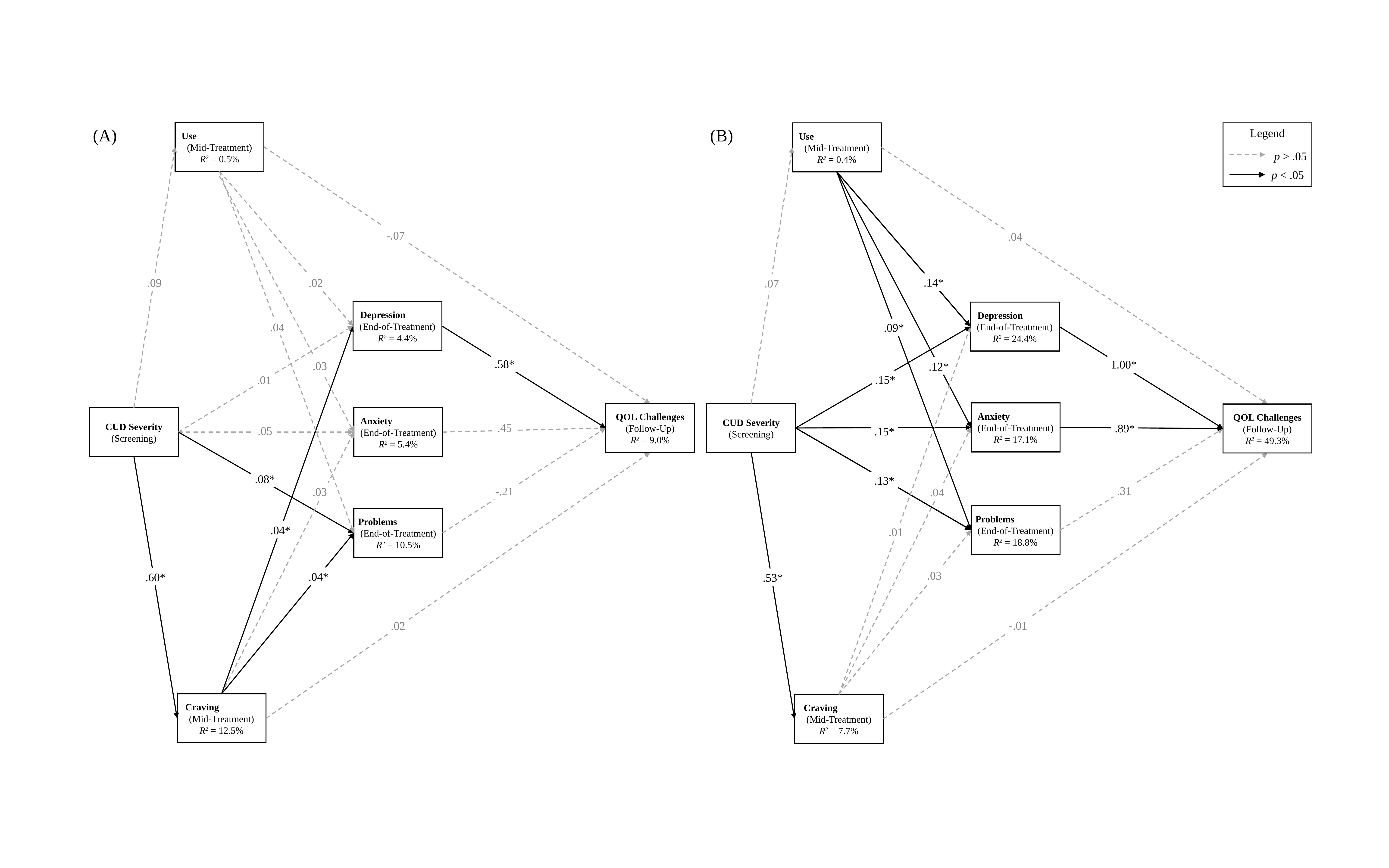

(A)
Use                          (Mid-Treatment)
R2 = 0.5%
(B)

Use                          (Mid-Treatment)
R2 = 0.4%
Legend
p > .05
p < .05
-.07
.04
.14*
.09
.02
.07
Depression             (End-of-Treatment) R2 = 4.4%
Depression             (End-of-Treatment) R2 = 24.4%
.04
.09*
.58*
1.00*
.03
.12*
.15*
.01
Anxiety                   (End-of-Treatment)
R2 = 17.1%
QOL Challenges
(Follow-Up)
R2 = 9.0%
CUD Severity
(Screening)
QOL Challenges
(Follow-Up)
R2 = 49.3%
CUD Severity
(Screening)
Anxiety                   (End-of-Treatment)
R2 = 5.4%
.45
.89*
.05
.15*
.08*
.13*
.31
-.21
.03
.04
Problems                  (End-of-Treatment) R2 = 18.8%
Problems                  (End-of-Treatment) R2 = 10.5%
.04*
.01
.03
.04*
.60*
.53*
-.01
.02
Craving                 (Mid-Treatment)
R2 = 12.5%
Craving                (Mid-Treatment)
R2 = 7.7%